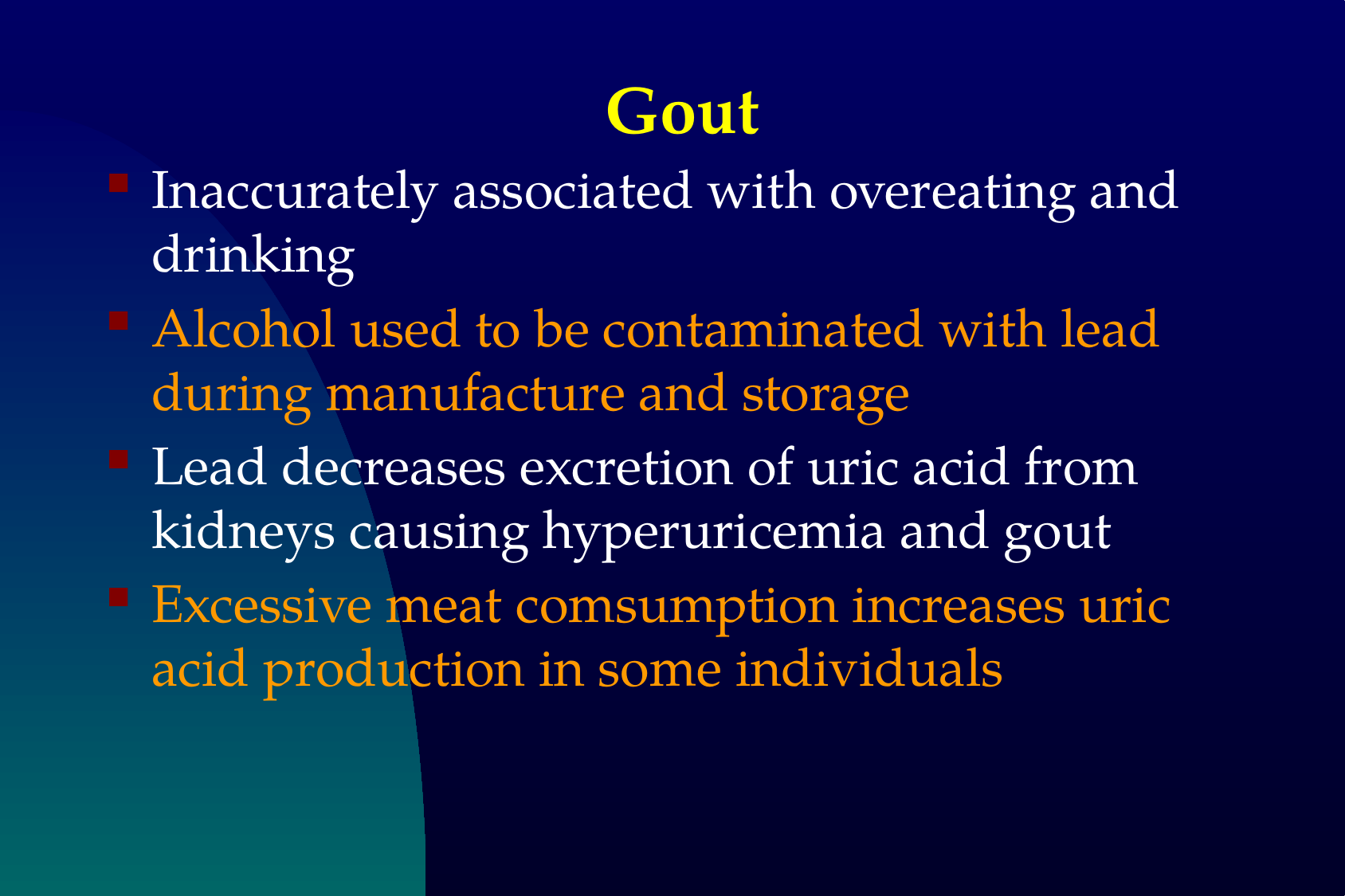

# Gout
Inaccurately associated with overeating and drinking
Alcohol used to be contaminated with lead during manufacture and storage
Lead decreases excretion of uric acid from kidneys causing hyperuricemia and gout
Excessive meat comsumption increases uric acid production in some individuals